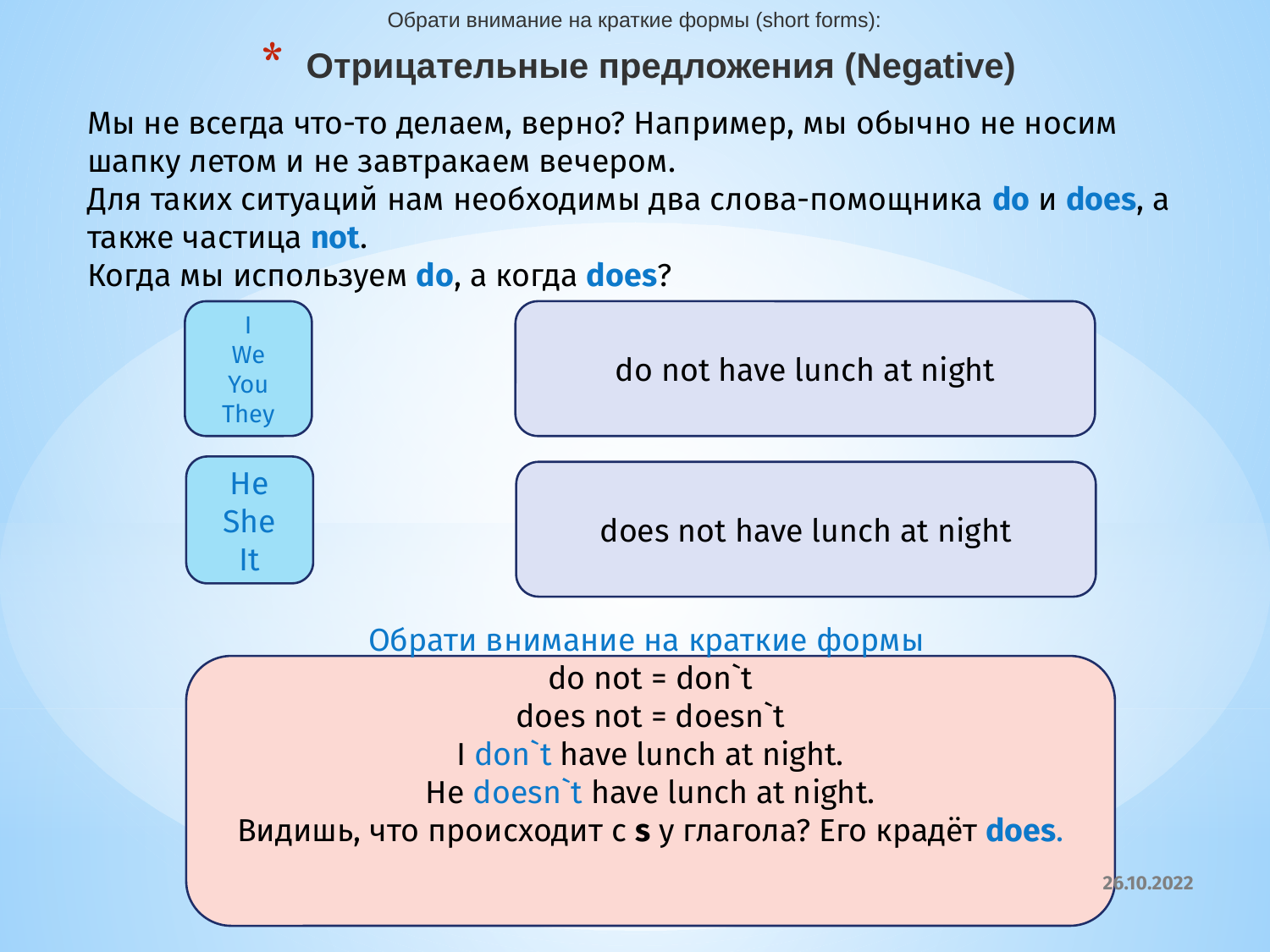

Обрати внимание на краткие формы (short forms):

# Отрицательные предложения (Negative)
Мы не всегда что-то делаем, верно? Например, мы обычно не носим шапку летом и не завтракаем вечером.
Для таких ситуаций нам необходимы два слова-помощника do и does, а также частица not.
Когда мы используем do, а когда does?
I
We
You
They
do not have lunch at night
He
She
It
does not have lunch at night
Обрати внимание на краткие формы
do not = don`t
does not = doesn`t
I don`t have lunch at night.
He doesn`t have lunch at night.
Видишь, что происходит с s у глагола? Его крадёт does.

5
26.10.2022